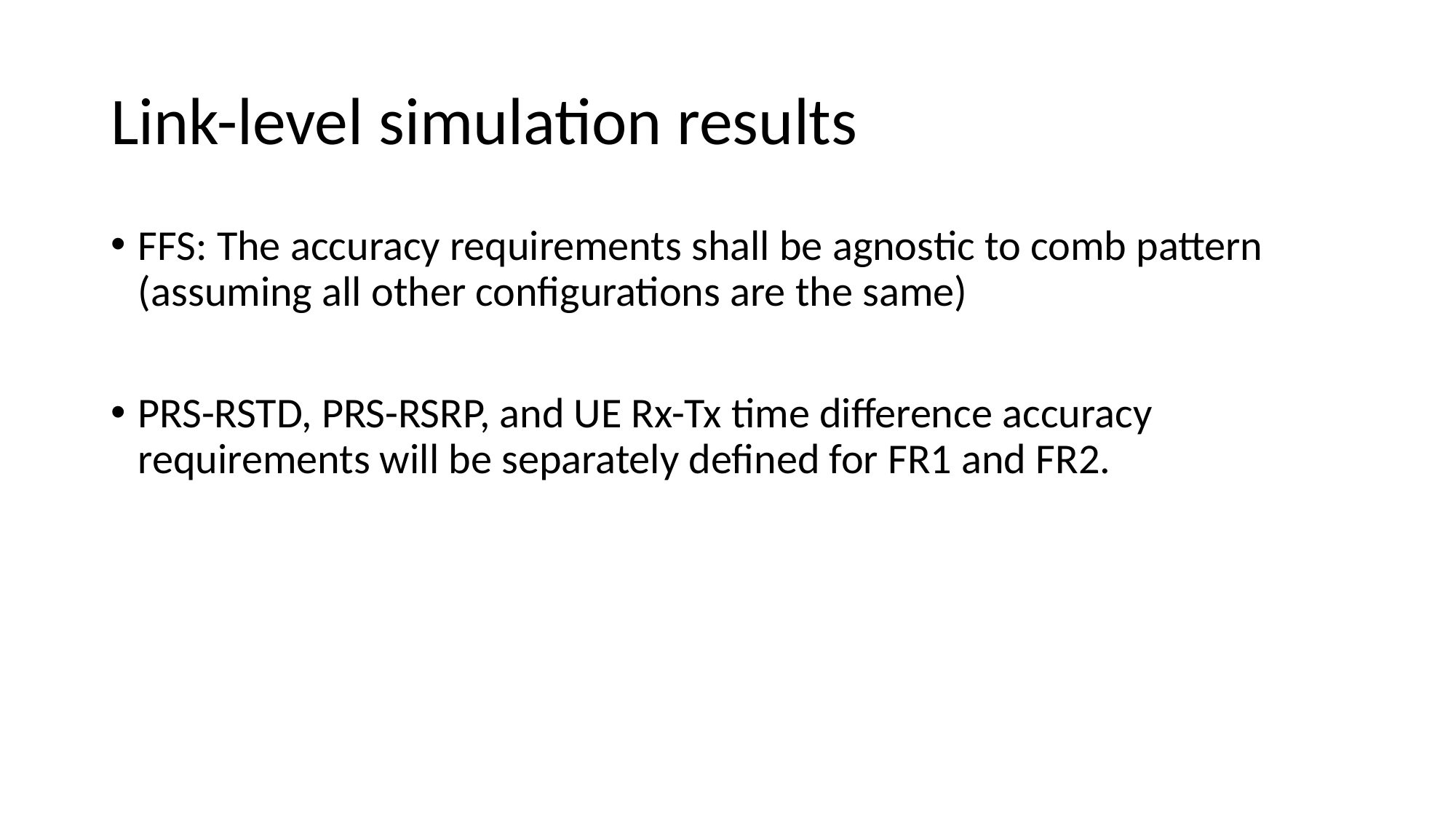

# Link-level simulation results
FFS: The accuracy requirements shall be agnostic to comb pattern (assuming all other configurations are the same)

PRS-RSTD, PRS-RSRP, and UE Rx-Tx time difference accuracy requirements will be separately defined for FR1 and FR2.